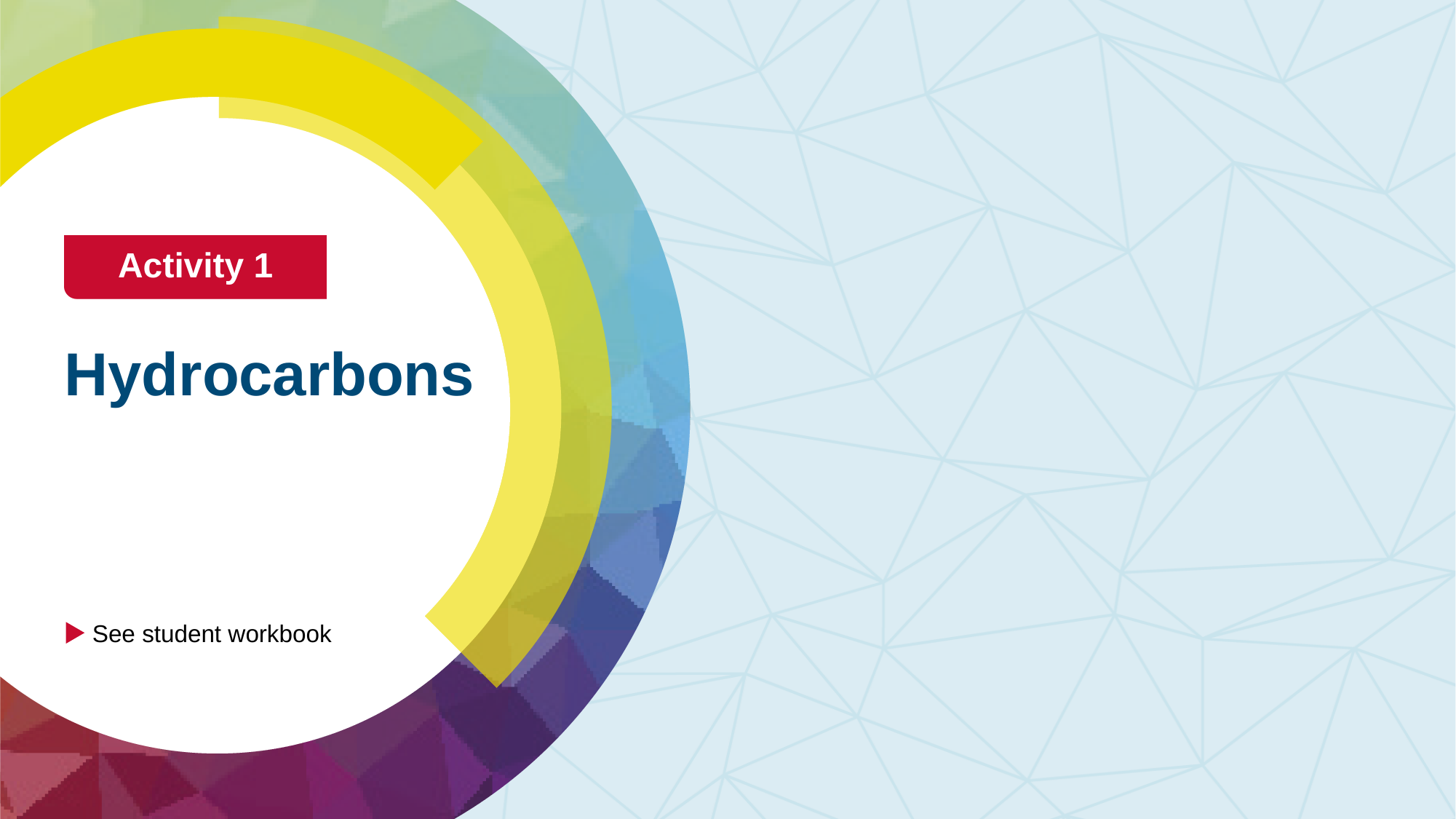

Activity 1
# Hydrocarbons
See student workbook